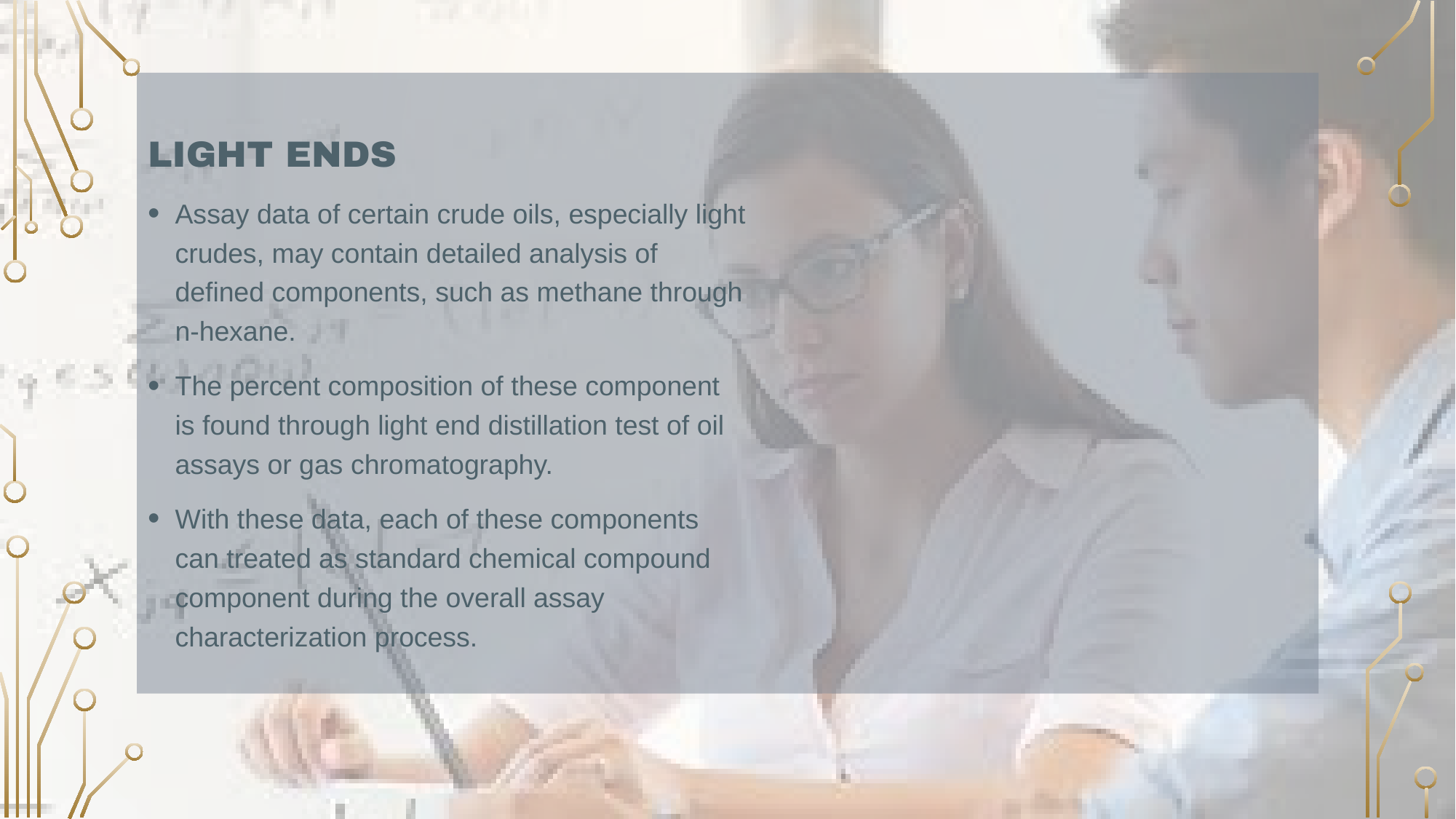

LIGHT ENDS
Assay data of certain crude oils, especially light crudes, may contain detailed analysis of defined components, such as methane through n-hexane.
The percent composition of these component is found through light end distillation test of oil assays or gas chromatography.
With these data, each of these components can treated as standard chemical compound component during the overall assay characterization process.